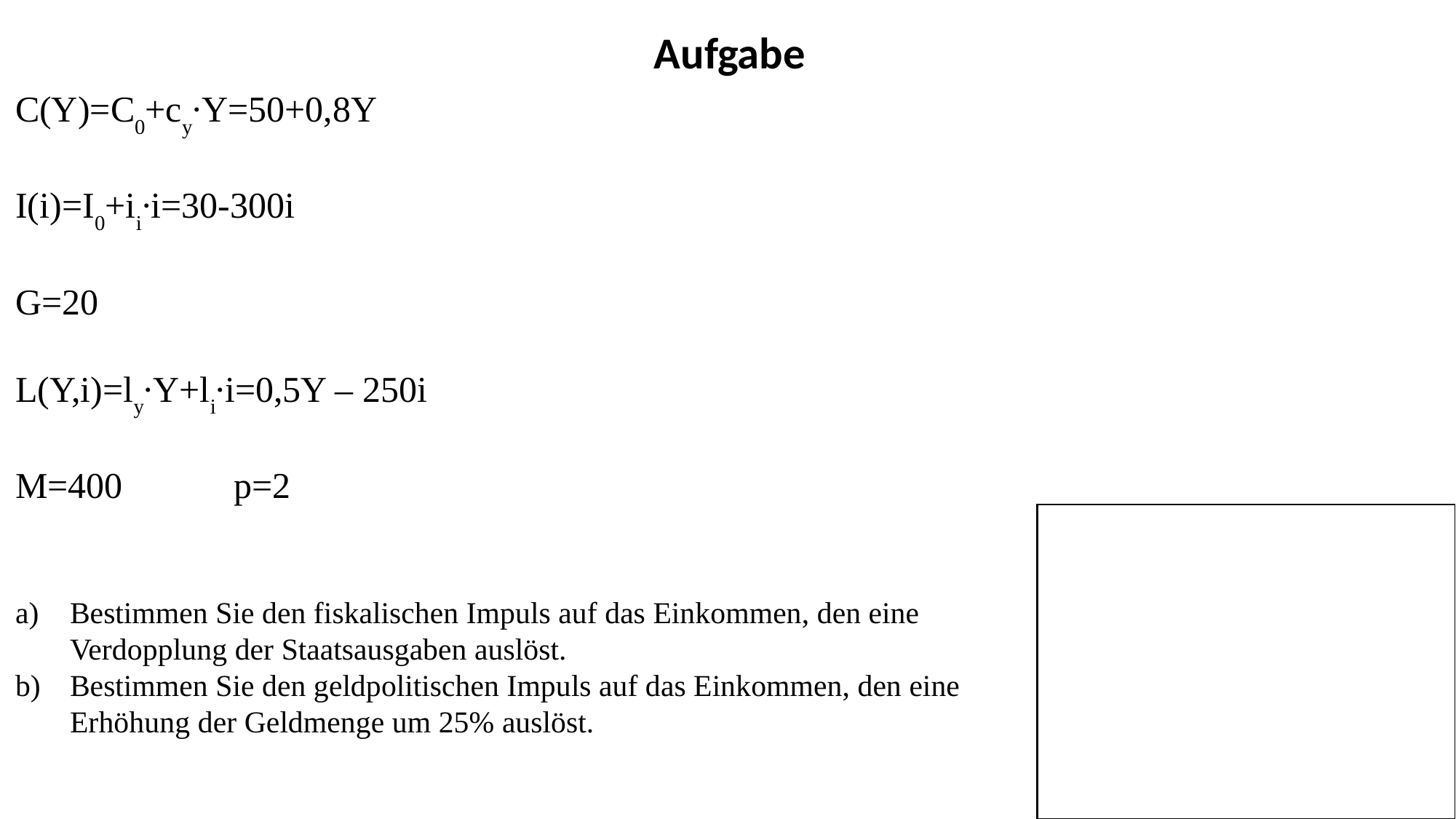

Aufgabe
C(Y)=C0+cy∙Y=50+0,8Y

I(i)=I0+ii∙i=30-300i

G=20

L(Y,i)=ly∙Y+li∙i=0,5Y – 250i

M=400		p=2

Bestimmen Sie den fiskalischen Impuls auf das Einkommen, den eine Verdopplung der Staatsausgaben auslöst.
Bestimmen Sie den geldpolitischen Impuls auf das Einkommen, den eine Erhöhung der Geldmenge um 25% auslöst.